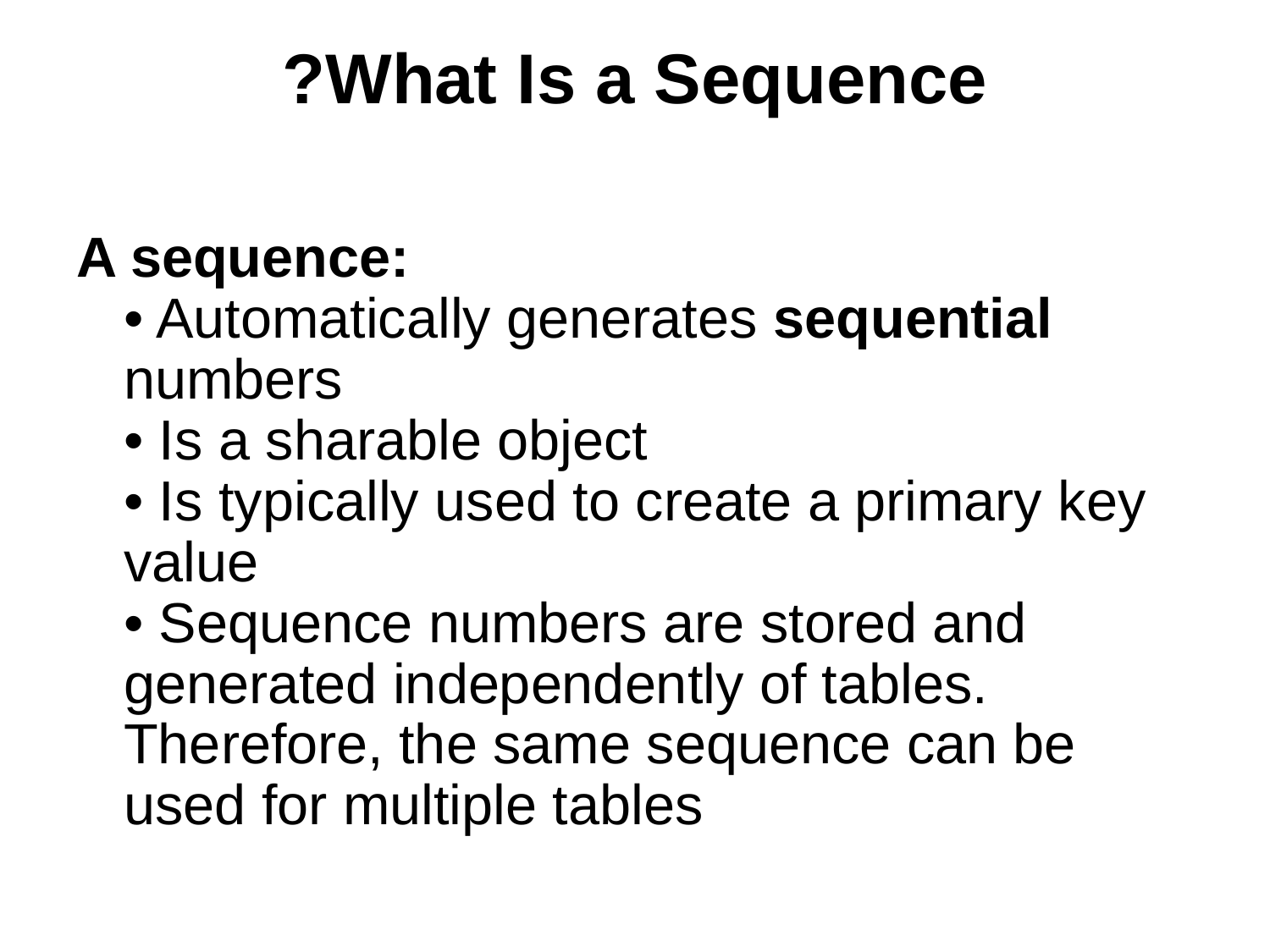

# What Is a Sequence?
A sequence:
• Automatically generates sequential numbers
• Is a sharable object
• Is typically used to create a primary key value
• Sequence numbers are stored and generated independently of tables. Therefore, the same sequence can be used for multiple tables